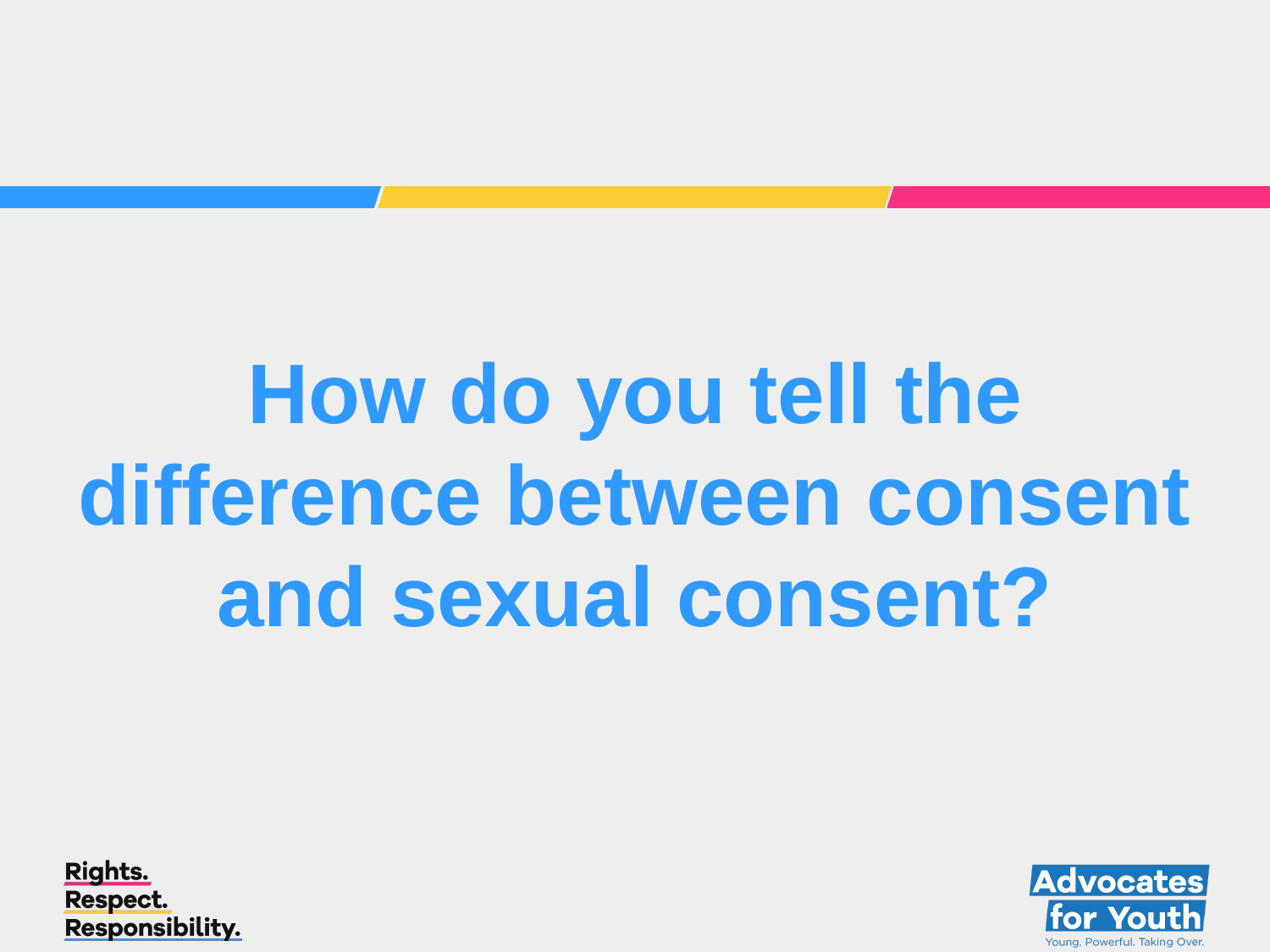

#
How do you tell the difference between consent and sexual consent?